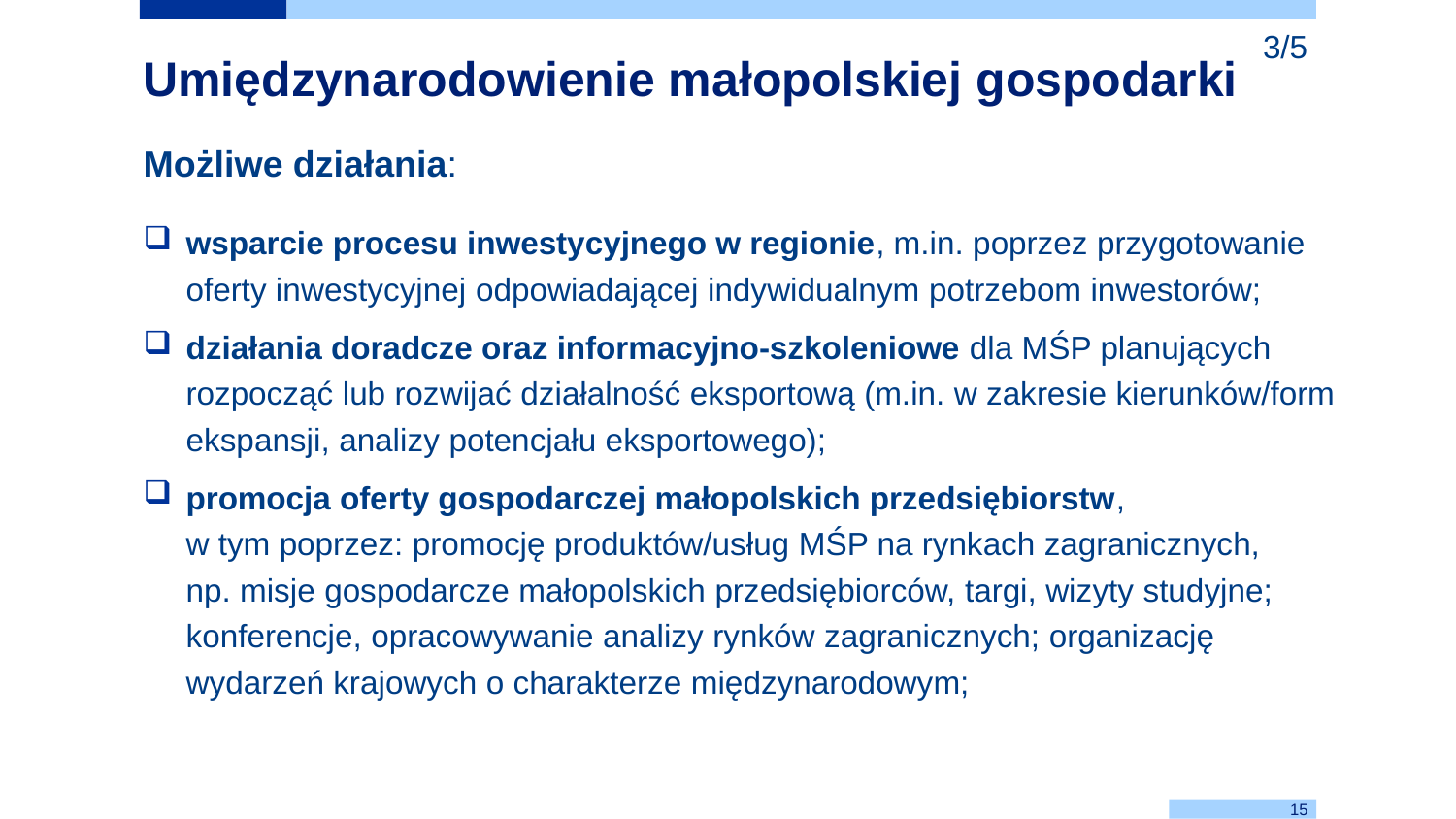

3/5
Umiędzynarodowienie małopolskiej gospodarki
Możliwe działania:
wsparcie procesu inwestycyjnego w regionie, m.in. poprzez przygotowanie oferty inwestycyjnej odpowiadającej indywidualnym potrzebom inwestorów;
działania doradcze oraz informacyjno-szkoleniowe dla MŚP planujących rozpocząć lub rozwijać działalność eksportową (m.in. w zakresie kierunków/form ekspansji, analizy potencjału eksportowego);
promocja oferty gospodarczej małopolskich przedsiębiorstw,
w tym poprzez: promocję produktów/usług MŚP na rynkach zagranicznych,
np. misje gospodarcze małopolskich przedsiębiorców, targi, wizyty studyjne; konferencje, opracowywanie analizy rynków zagranicznych; organizację wydarzeń krajowych o charakterze międzynarodowym;
15